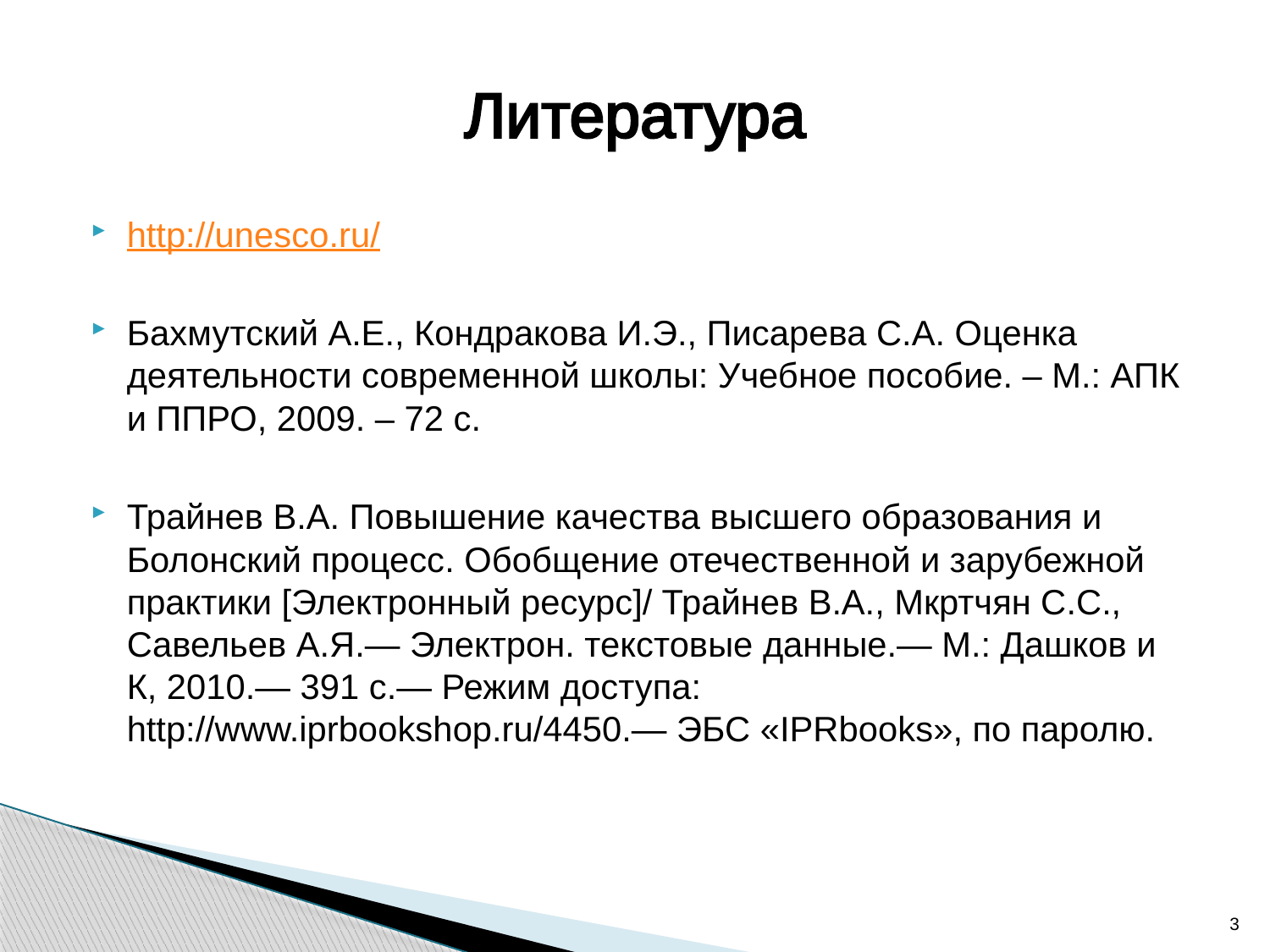

# Литература
http://unesco.ru/

Бахмутский А.Е., Кондракова И.Э., Писарева С.А. Оценка деятельности современной школы: Учебное пособие. – М.: АПК и ППРО, 2009. – 72 с.

Трайнев В.А. Повышение качества высшего образования и Болонский процесс. Обобщение отечественной и зарубежной практики [Электронный ресурс]/ Трайнев В.А., Мкртчян С.С., Савельев А.Я.— Электрон. текстовые данные.— М.: Дашков и К, 2010.— 391 c.— Режим доступа: http://www.iprbookshop.ru/4450.— ЭБС «IPRbooks», по паролю.
3